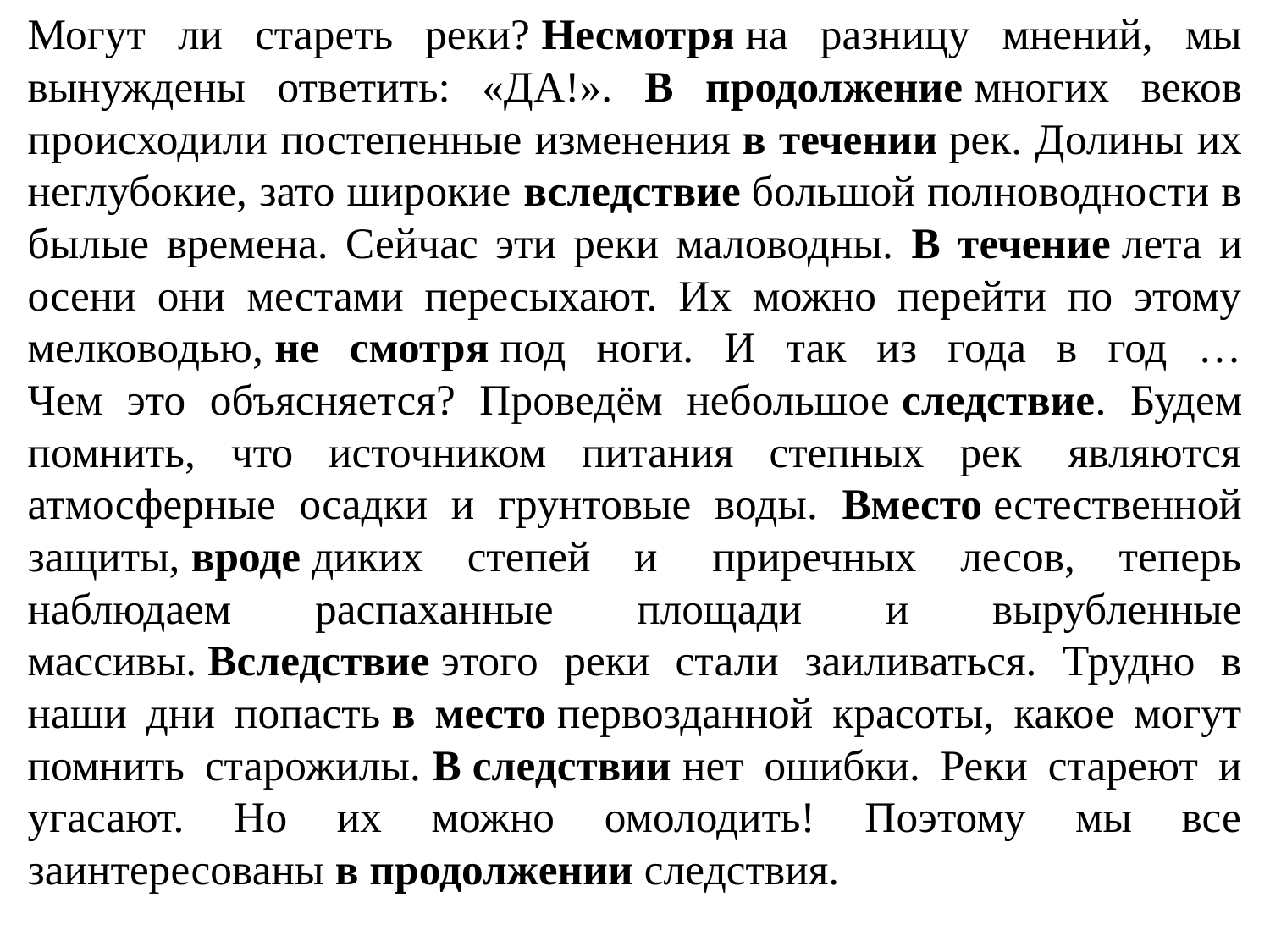

Могут ли стареть реки? Несмотря на разницу мнений, мы вынуждены ответить: «ДА!». В продолжение многих веков происходили постепенные изменения в течении рек. Долины их неглубокие, зато широкие вследствие большой полноводности в былые времена. Сейчас эти реки маловодны. В течение лета и осени они местами пересыхают. Их можно перейти по этому мелководью, не смотря под ноги. И так из года в год …
Чем это объясняется? Проведём небольшое следствие. Будем помнить, что источником питания степных рек  являются атмосферные осадки и грунтовые воды. Вместо естественной защиты, вроде диких степей и  приречных лесов, теперь наблюдаем распаханные площади и вырубленные массивы. Вследствие этого реки стали заиливаться. Трудно в наши дни попасть в место первозданной красоты, какое могут помнить старожилы. В следствии нет ошибки. Реки стареют и угасают. Но их можно омолодить! Поэтому мы все заинтересованы в продолжении следствия.
#